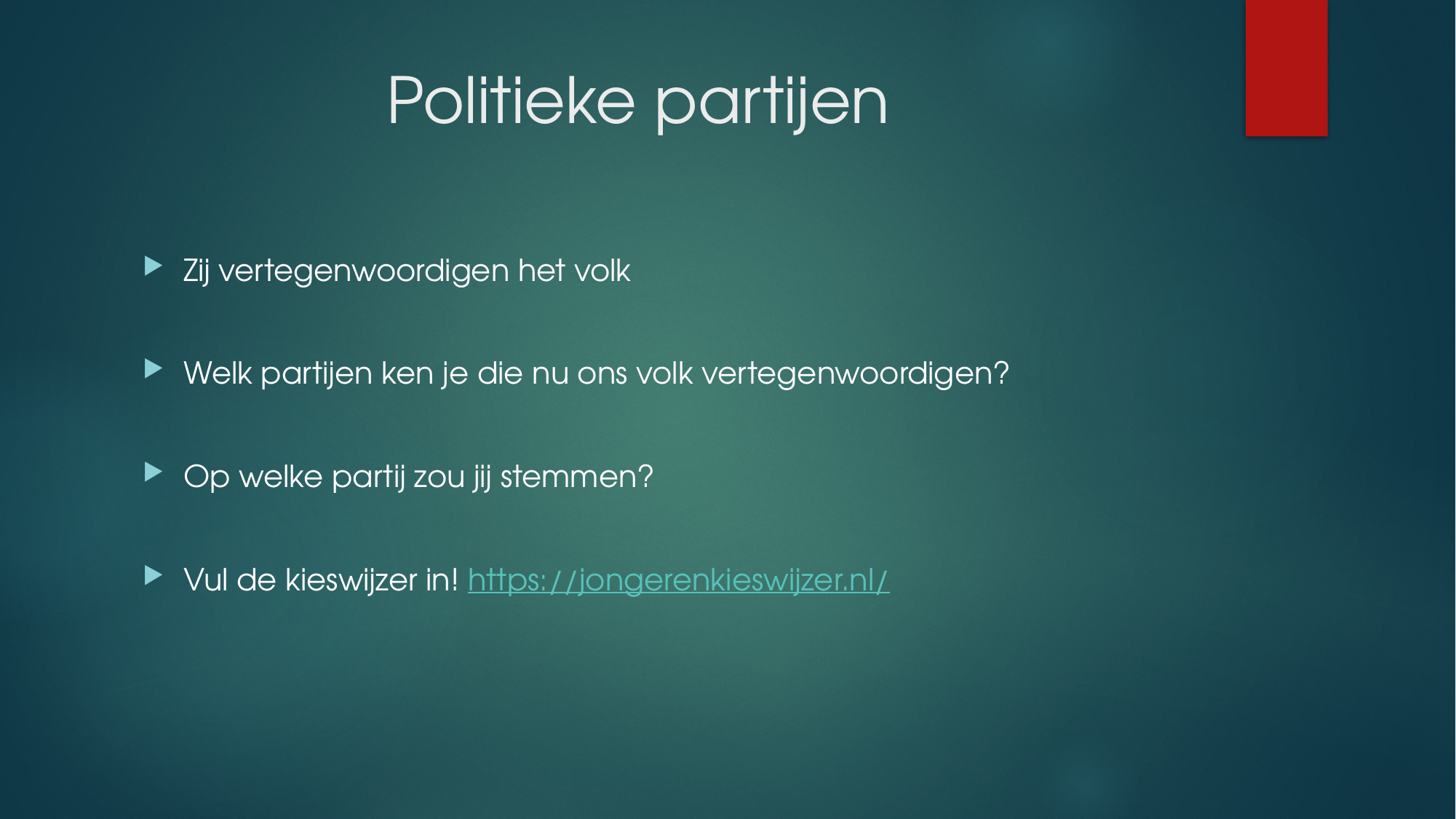

# Politieke partijen
Zij vertegenwoordigen het volk

Welk partijen ken je die nu ons volk vertegenwoordigen?

Op welke partij zou jij stemmen?

Vul de kieswijzer in! https://jongerenkieswijzer.nl/